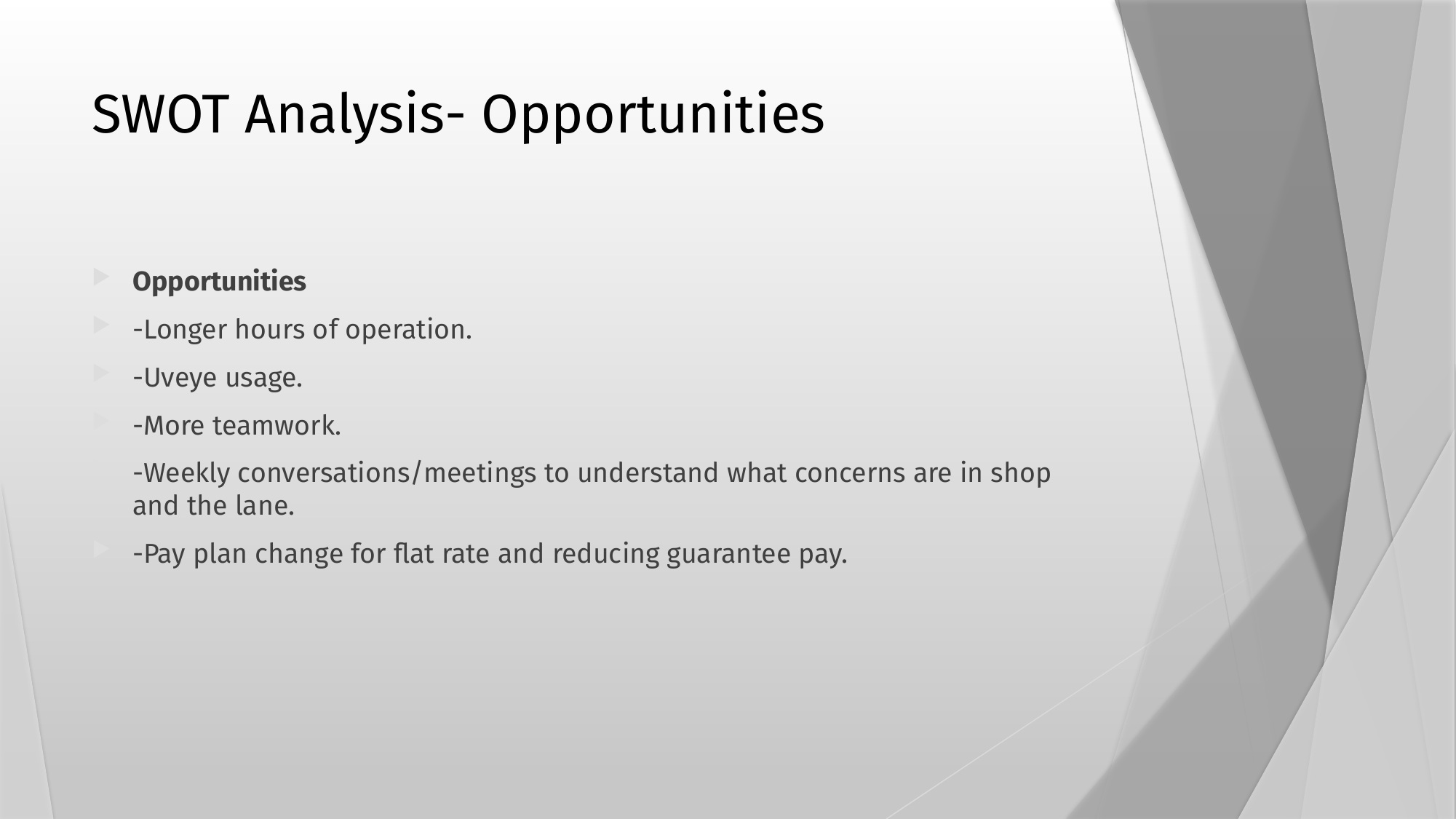

# SWOT Analysis- Opportunities
Opportunities
-Longer hours of operation.
-Uveye usage.
-More teamwork.
-Weekly conversations/meetings to understand what concerns are in shop and the lane.
-Pay plan change for flat rate and reducing guarantee pay.